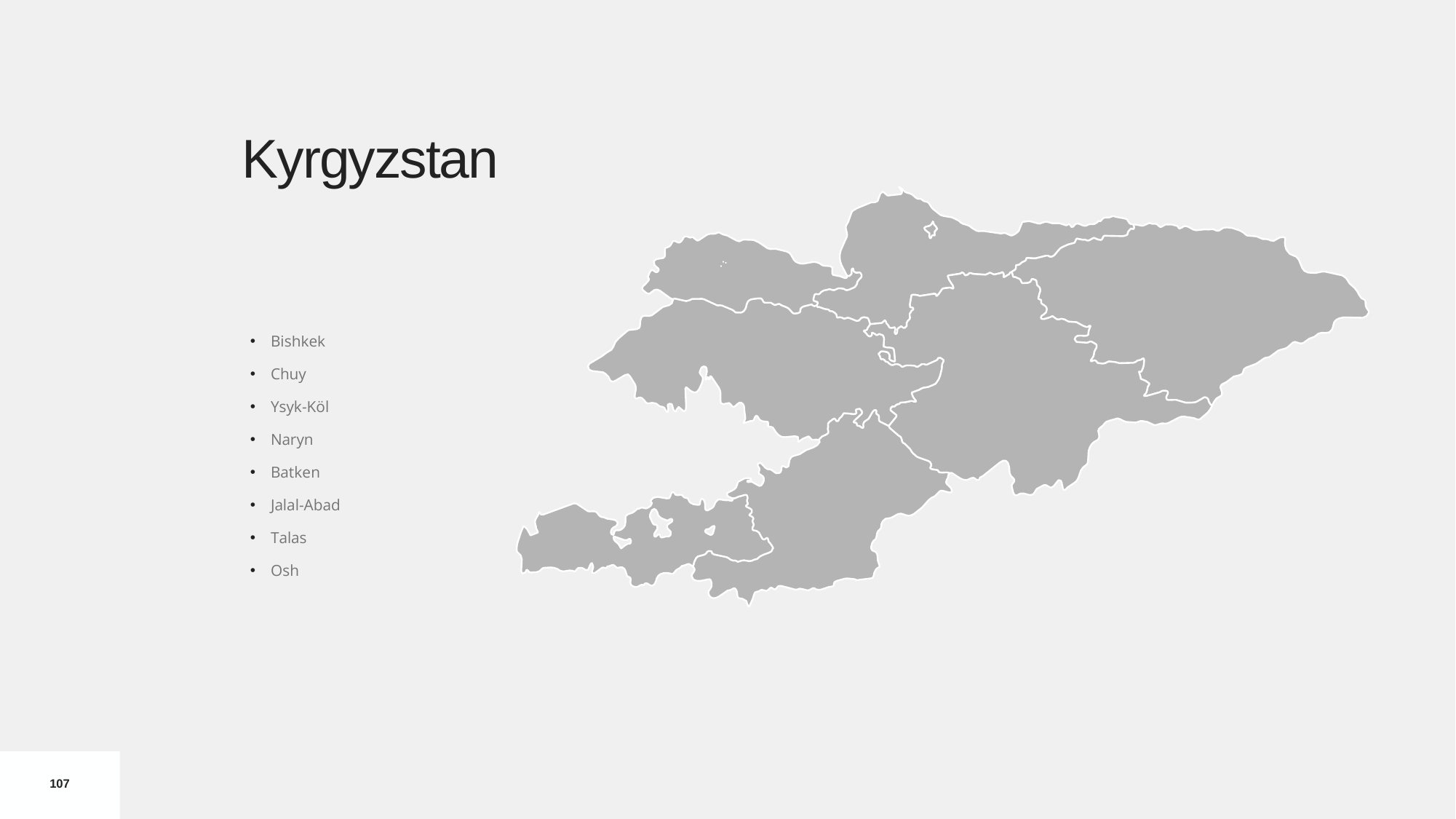

# Kyrgyzstan

Bishkek
Chuy
Ysyk-Köl
Naryn
Batken
Jalal-Abad
Talas
Osh